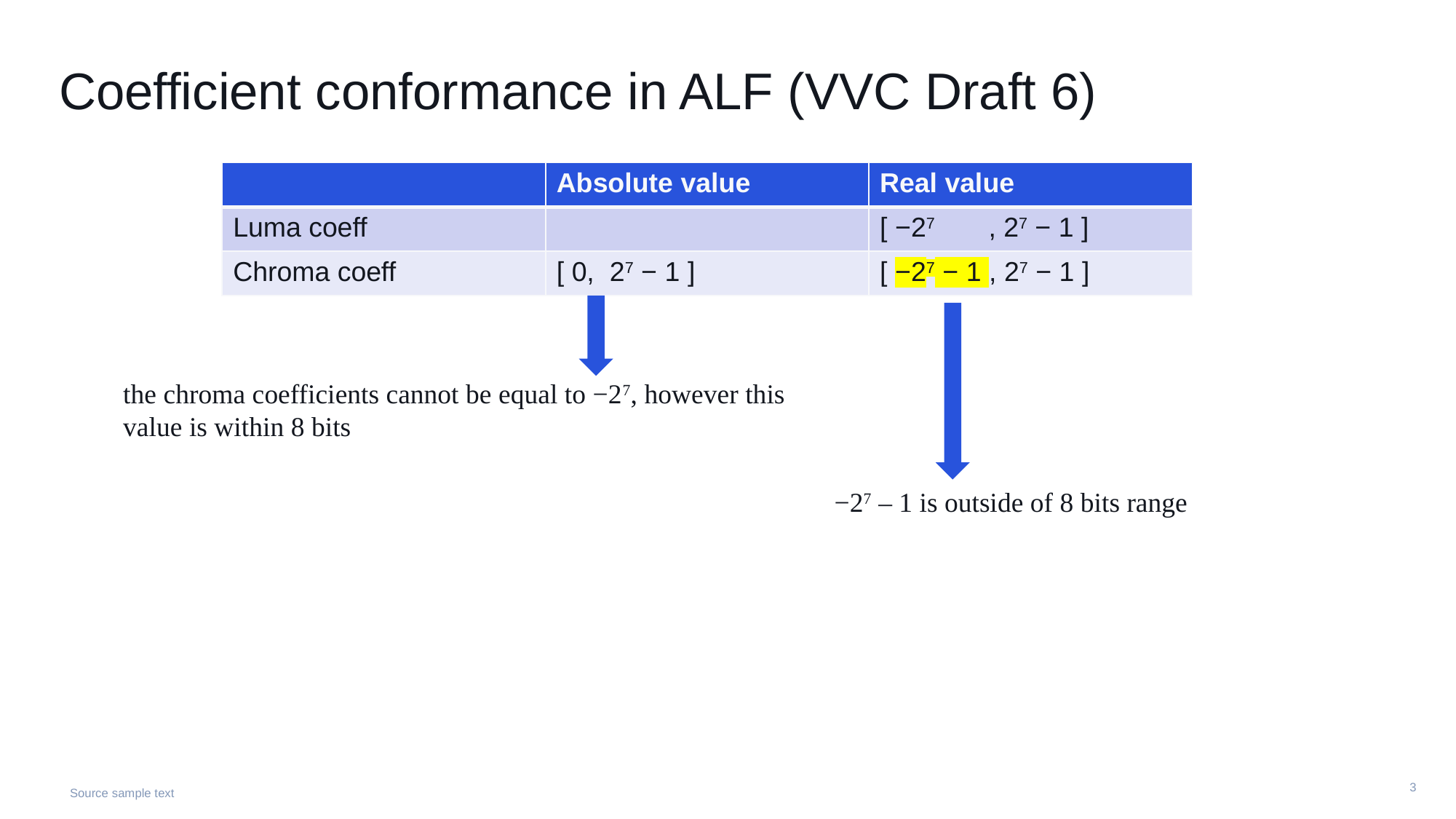

# Coefficient conformance in ALF (VVC Draft 6)
|  | Absolute value | Real value |
| --- | --- | --- |
| Luma coeff |  | [ −27 , 27 − 1 ] |
| Chroma coeff | [ 0, 27 − 1 ] | [ −27 − 1 , 27 − 1 ] |

the chroma coefficients cannot be equal to −27, however this value is within 8 bits
−27 – 1 is outside of 8 bits range
Source sample text